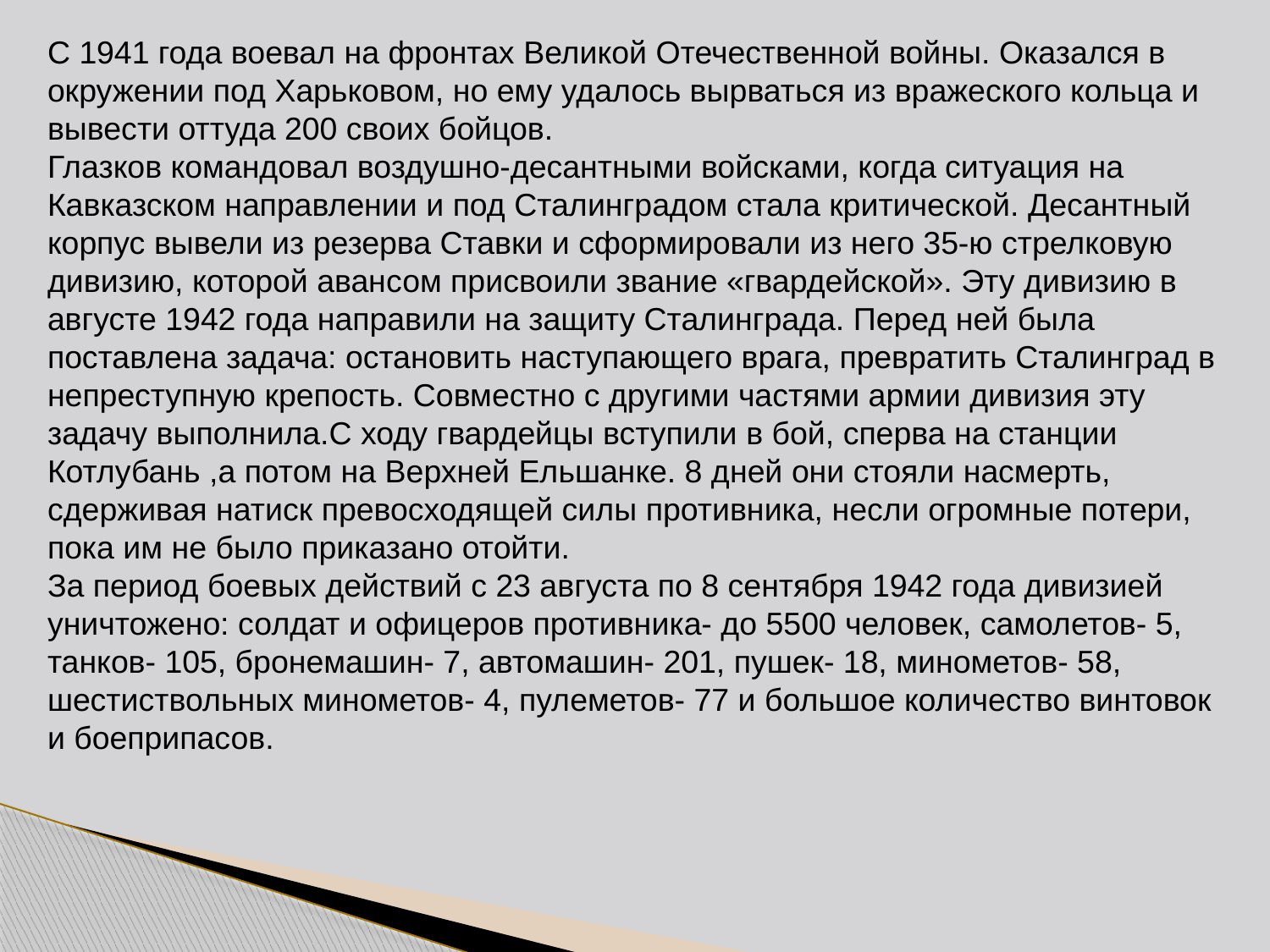

С 1941 года воевал на фронтах Великой Отечественной войны. Оказался в окружении под Харьковом, но ему удалось вырваться из вражеского кольца и вывести оттуда 200 своих бойцов.
Глазков командовал воздушно-десантными войсками, когда ситуация на Кавказском направлении и под Сталинградом стала критической. Десантный корпус вывели из резерва Ставки и сформировали из него 35-ю стрелковую дивизию, которой авансом присвоили звание «гвардейской». Эту дивизию в августе 1942 года направили на защиту Сталинграда. Перед ней была поставлена задача: остановить наступающего врага, превратить Сталинград в непреступную крепость. Совместно с другими частями армии дивизия эту задачу выполнила.С ходу гвардейцы вступили в бой, сперва на станции Котлубань ,а потом на Верхней Ельшанке. 8 дней они стояли насмерть, сдерживая натиск превосходящей силы противника, несли огромные потери, пока им не было приказано отойти.
За период боевых действий с 23 августа по 8 сентября 1942 года дивизией уничтожено: солдат и офицеров противника- до 5500 человек, самолетов- 5, танков- 105, бронемашин- 7, автомашин- 201, пушек- 18, минометов- 58, шестиствольных минометов- 4, пулеметов- 77 и большое количество винтовок и боеприпасов.